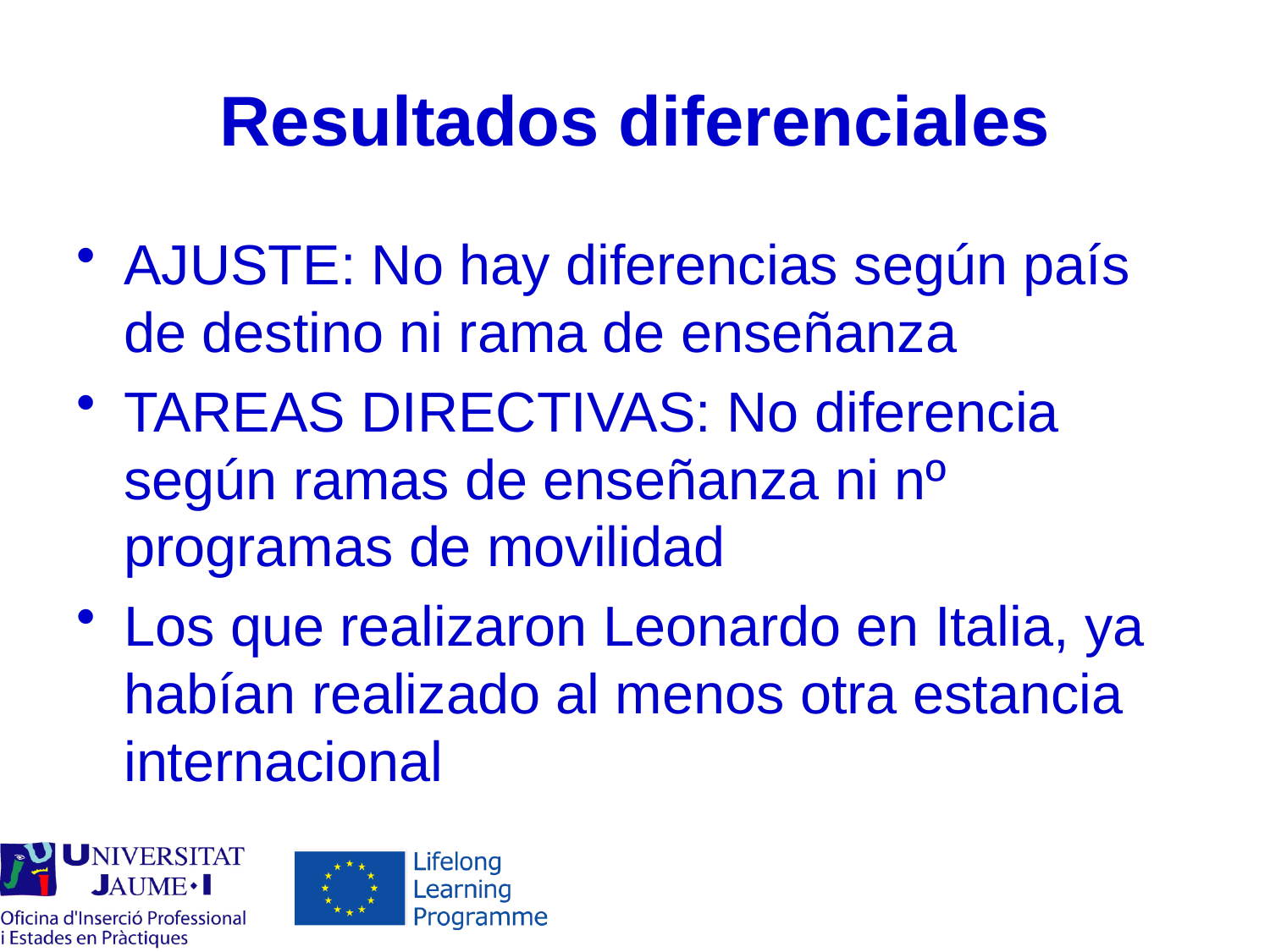

# Resultados diferenciales
AJUSTE: No hay diferencias según país de destino ni rama de enseñanza
TAREAS DIRECTIVAS: No diferencia según ramas de enseñanza ni nº programas de movilidad
Los que realizaron Leonardo en Italia, ya habían realizado al menos otra estancia internacional